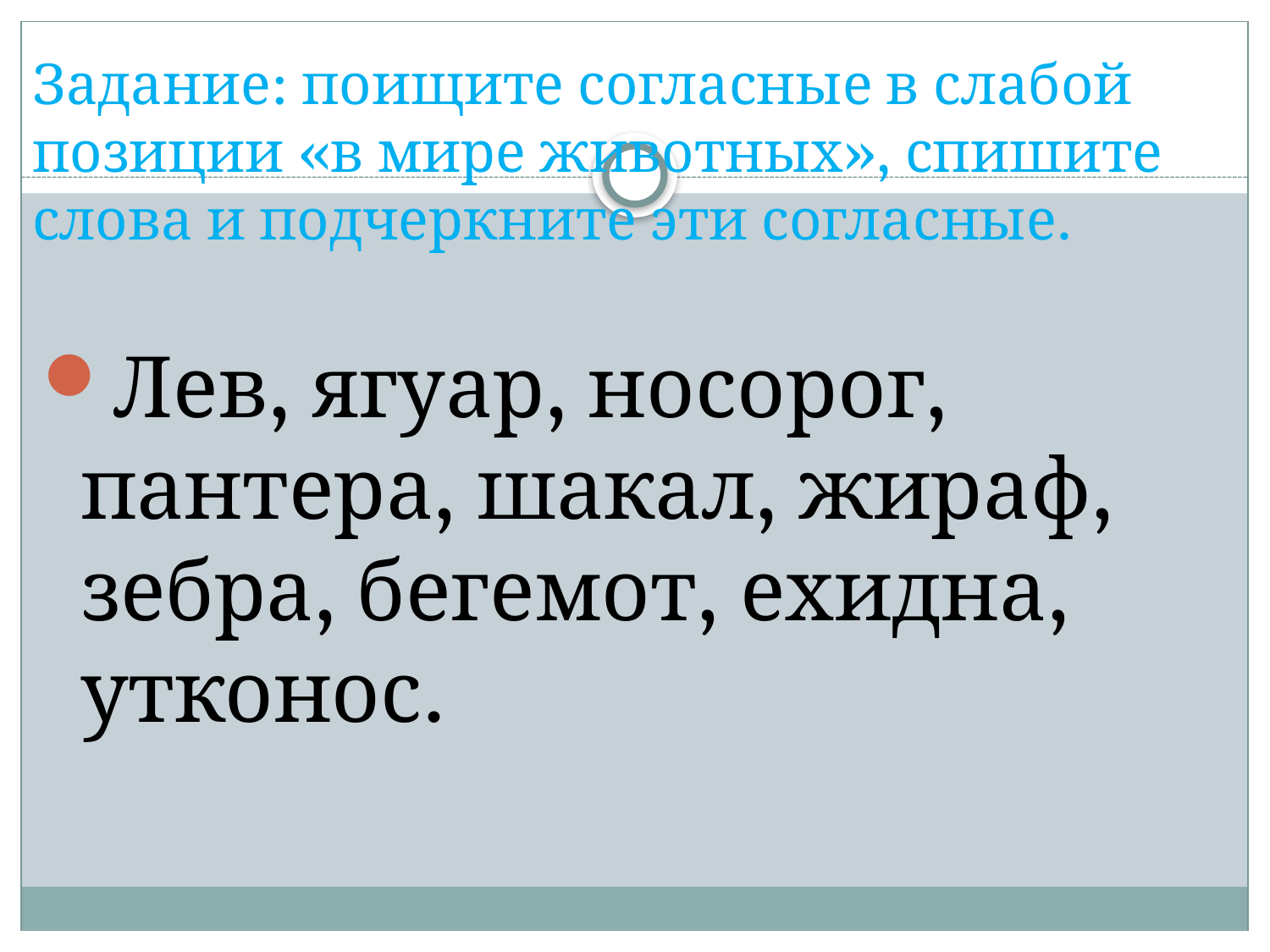

# Задание: поищите согласные в слабой позиции «в мире животных», спишите слова и подчеркните эти согласные.
Лев, ягуар, носорог, пантера, шакал, жираф, зебра, бегемот, ехидна, утконос.